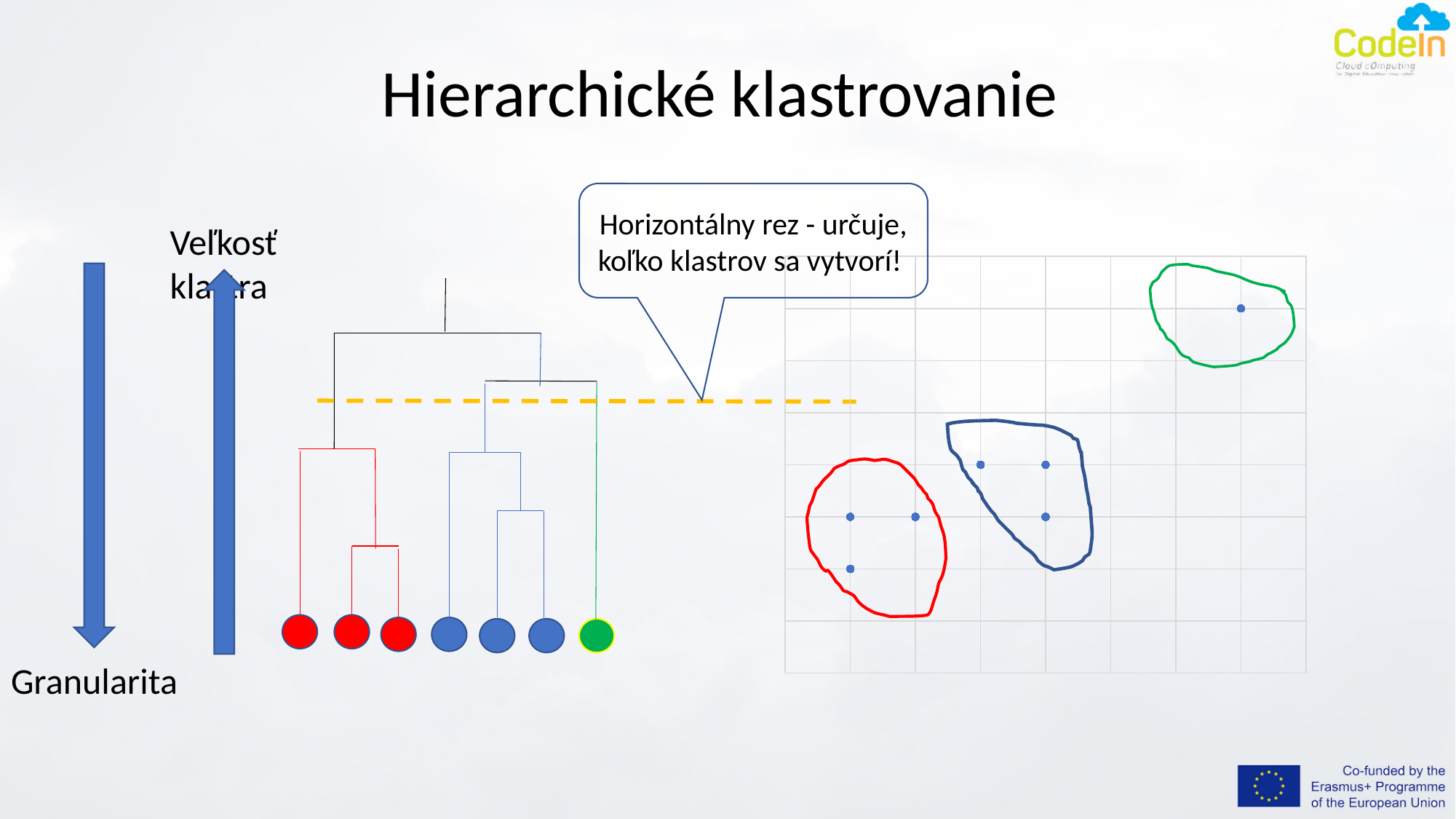

# Hierarchické klastrovanie

Horizontálny rez - určuje, koľko klastrov sa vytvorí!
Veľkosť klastra

### Chart

| Category | Y |
|---|---|

Granularita